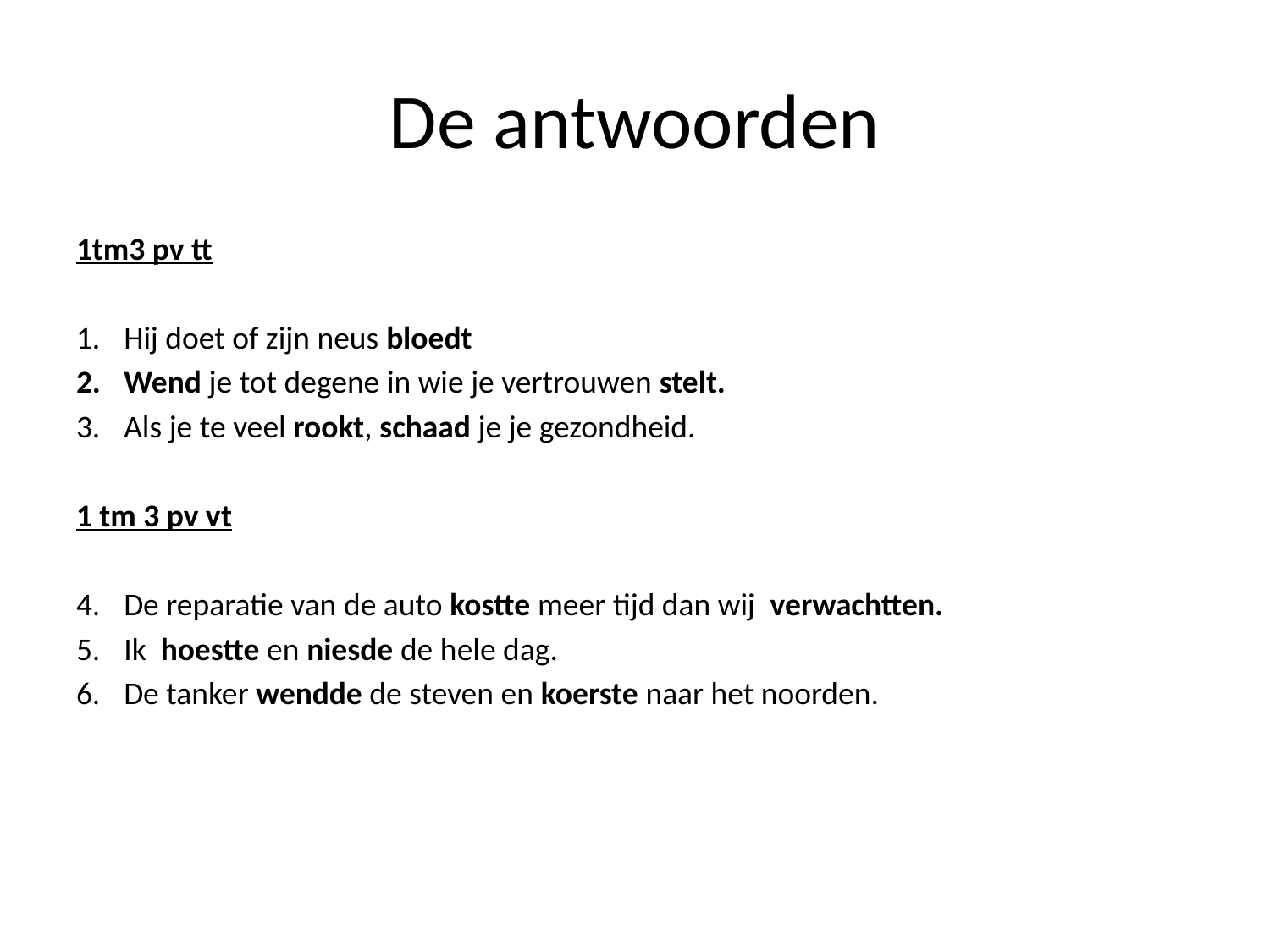

# De antwoorden
1tm3 pv tt

Hij doet of zijn neus bloedt
Wend je tot degene in wie je vertrouwen stelt.
Als je te veel rookt, schaad je je gezondheid.

1 tm 3 pv vt

De reparatie van de auto kostte meer tijd dan wij  verwachtten.
Ik  hoestte en niesde de hele dag.
De tanker wendde de steven en koerste naar het noorden.